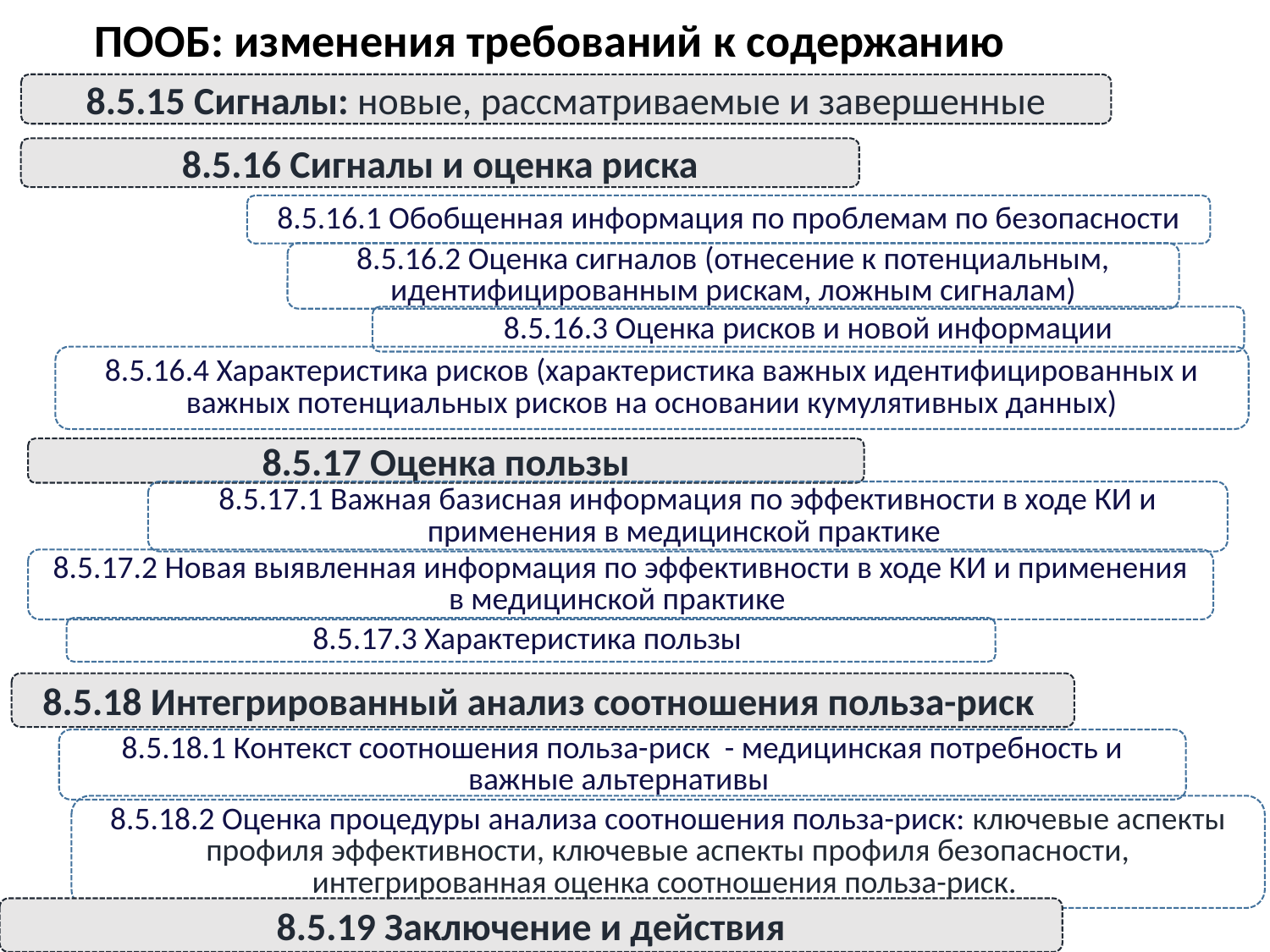

# ПООБ: изменения требований к содержанию
8.5.15 Сигналы: новые, рассматриваемые и завершенные
8.5.16 Сигналы и оценка риска
8.5.16.1 Обобщенная информация по проблемам по безопасности
8.5.16.2 Оценка сигналов (отнесение к потенциальным, идентифицированным рискам, ложным сигналам)
8.5.16.3 Оценка рисков и новой информации
8.5.16.4 Характеристика рисков (характеристика важных идентифицированных и важных потенциальных рисков на основании кумулятивных данных)
8.5.17 Оценка пользы
8.5.17.1 Важная базисная информация по эффективности в ходе КИ и применения в медицинской практике
8.5.17.2 Новая выявленная информация по эффективности в ходе КИ и применения в медицинской практике
8.5.17.3 Характеристика пользы
8.5.18 Интегрированный анализ соотношения польза-риск
8.5.18.1 Контекст соотношения польза-риск  - медицинская потребность и важные альтернативы

8.5.18.2 Оценка процедуры анализа соотношения польза-риск: ключевые аспекты профиля эффективности, ключевые аспекты профиля безопасности, интегрированная оценка соотношения польза-риск.

8.5.19 Заключение и действия